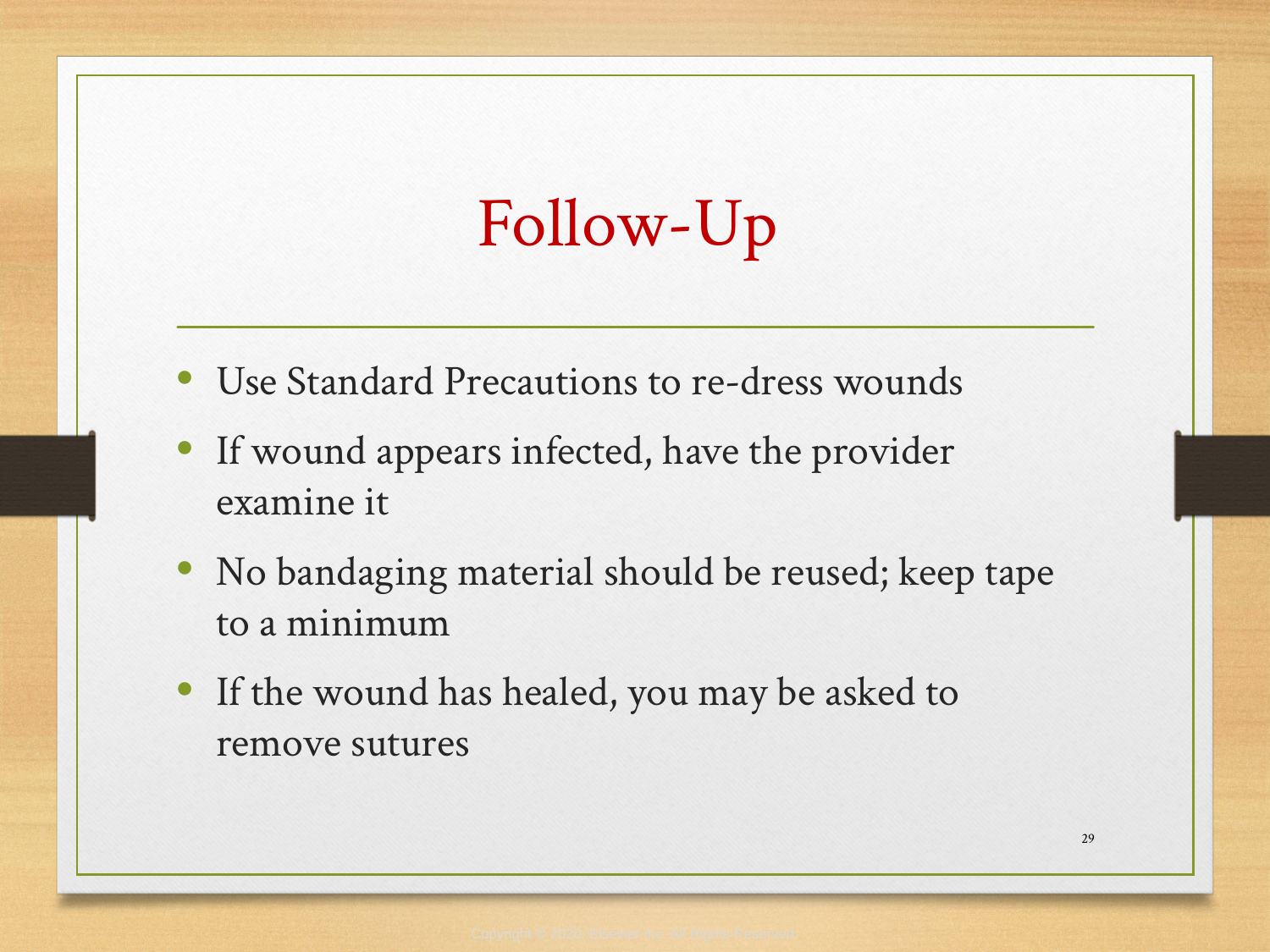

# Follow-Up
Use Standard Precautions to re-dress wounds
If wound appears infected, have the provider examine it
No bandaging material should be reused; keep tape to a minimum
If the wound has healed, you may be asked to remove sutures
 29